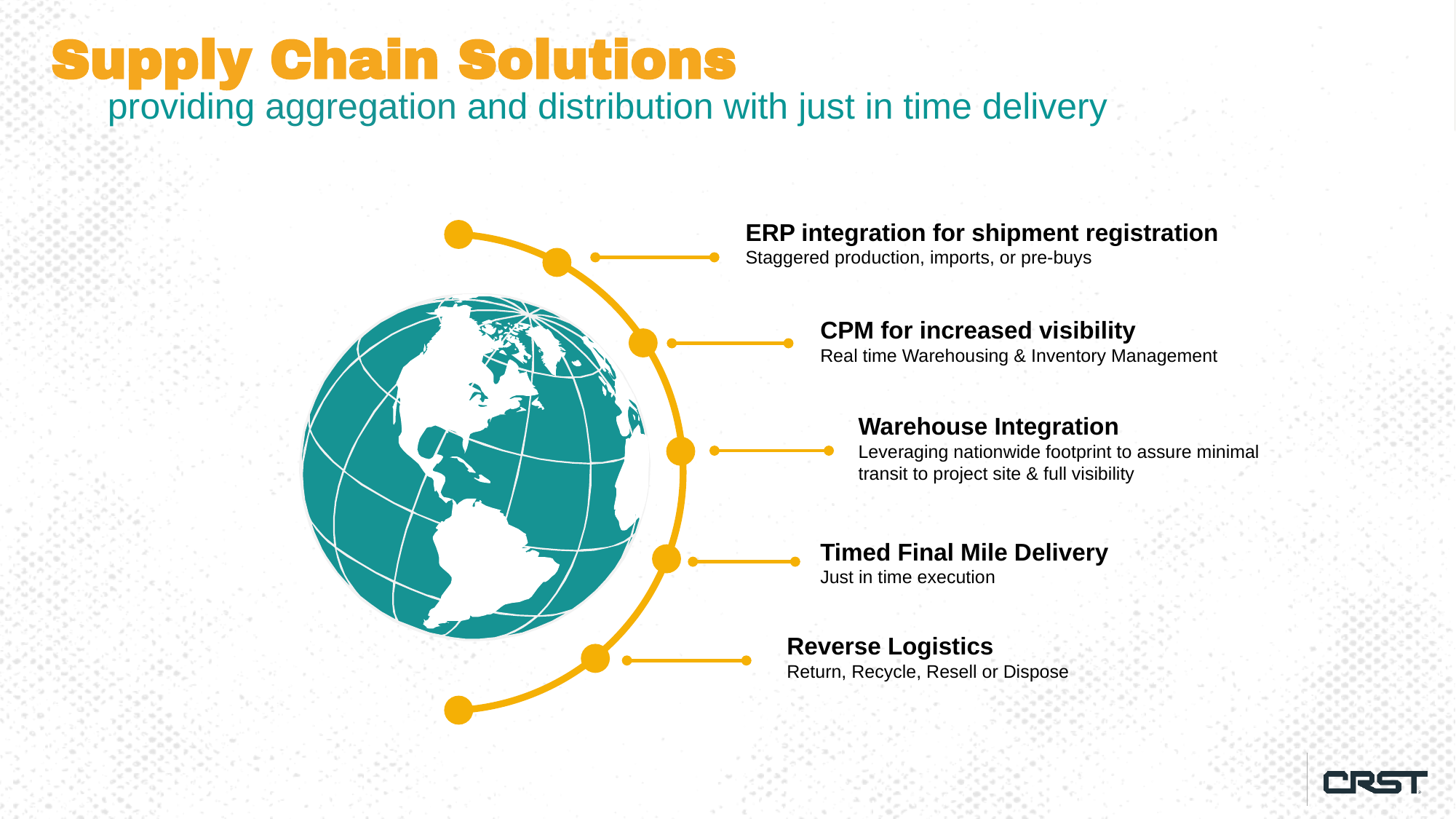

Supply Chain Solutions
providing aggregation and distribution with just in time delivery

ERP integration for shipment registration
Staggered production, imports, or pre-buys

CPM for increased visibility
Real time Warehousing & Inventory Management

Warehouse Integration
Leveraging nationwide footprint to assure minimal transit to project site & full visibility
Timed Final Mile Delivery
Just in time execution

Reverse Logistics
Return, Recycle, Resell or Dispose